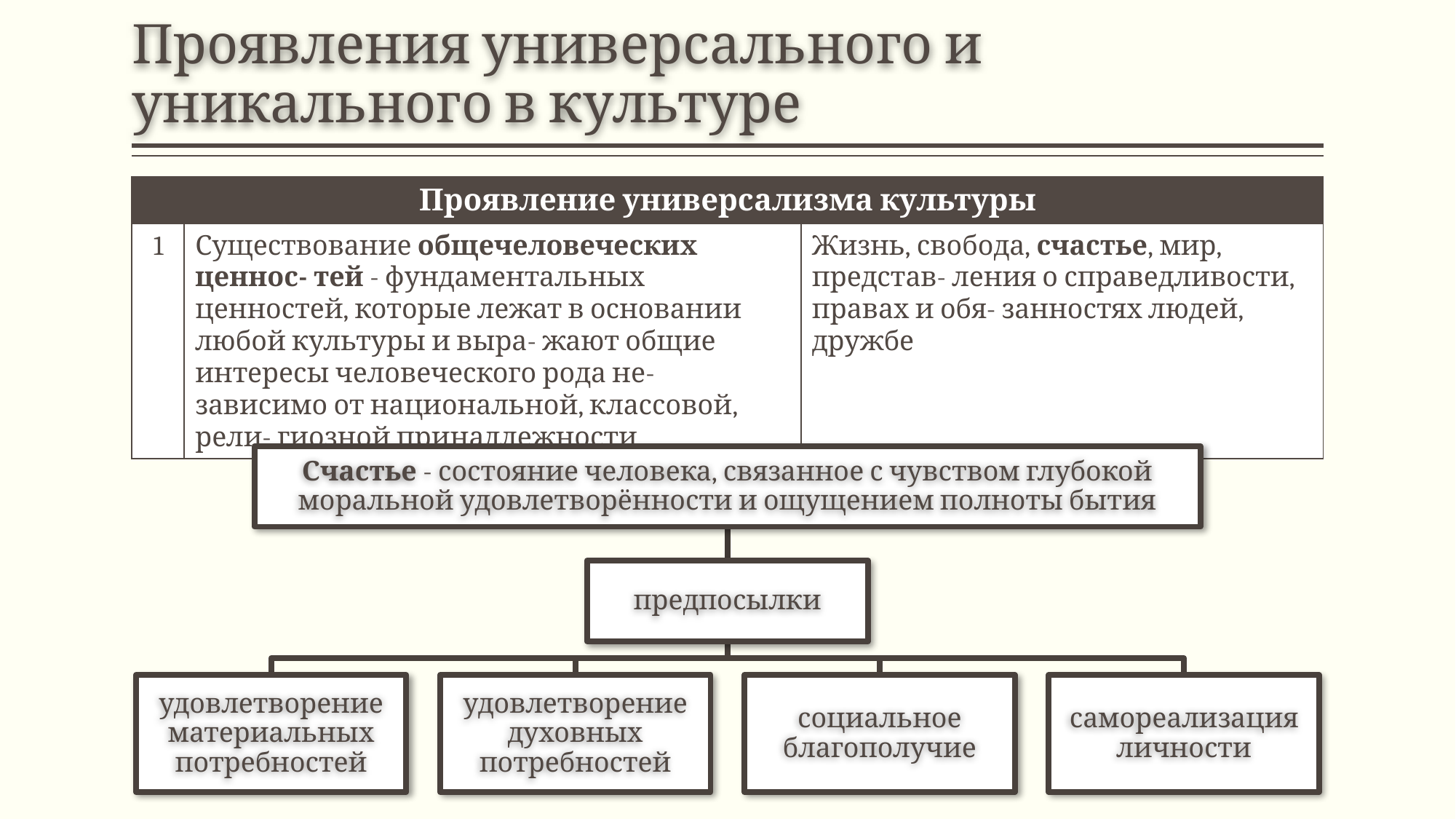

# Проявления универсального и уникального в культуре
| Проявление универсализма культуры |  |  |
| --- | --- | --- |
| 1 | Существование общечеловеческих ценнос- тей - фундаментальных ценностей, которые лежат в основании любой культуры и выра- жают общие интересы человеческого рода не- зависимо от национальной, классовой, рели- гиозной принадлежности | Жизнь, свобода, счастье, мир, представ- ления о справедливости, правах и обя- занностях людей, дружбе |

Счастье - состояние человека, связанное с чувством глубокой моральной удовлетворённости и ощущением полноты бытия

предпосылки

удовлетворение материальных потребностей

удовлетворение духовных потребностей

социальное благополучие

самореализация личности